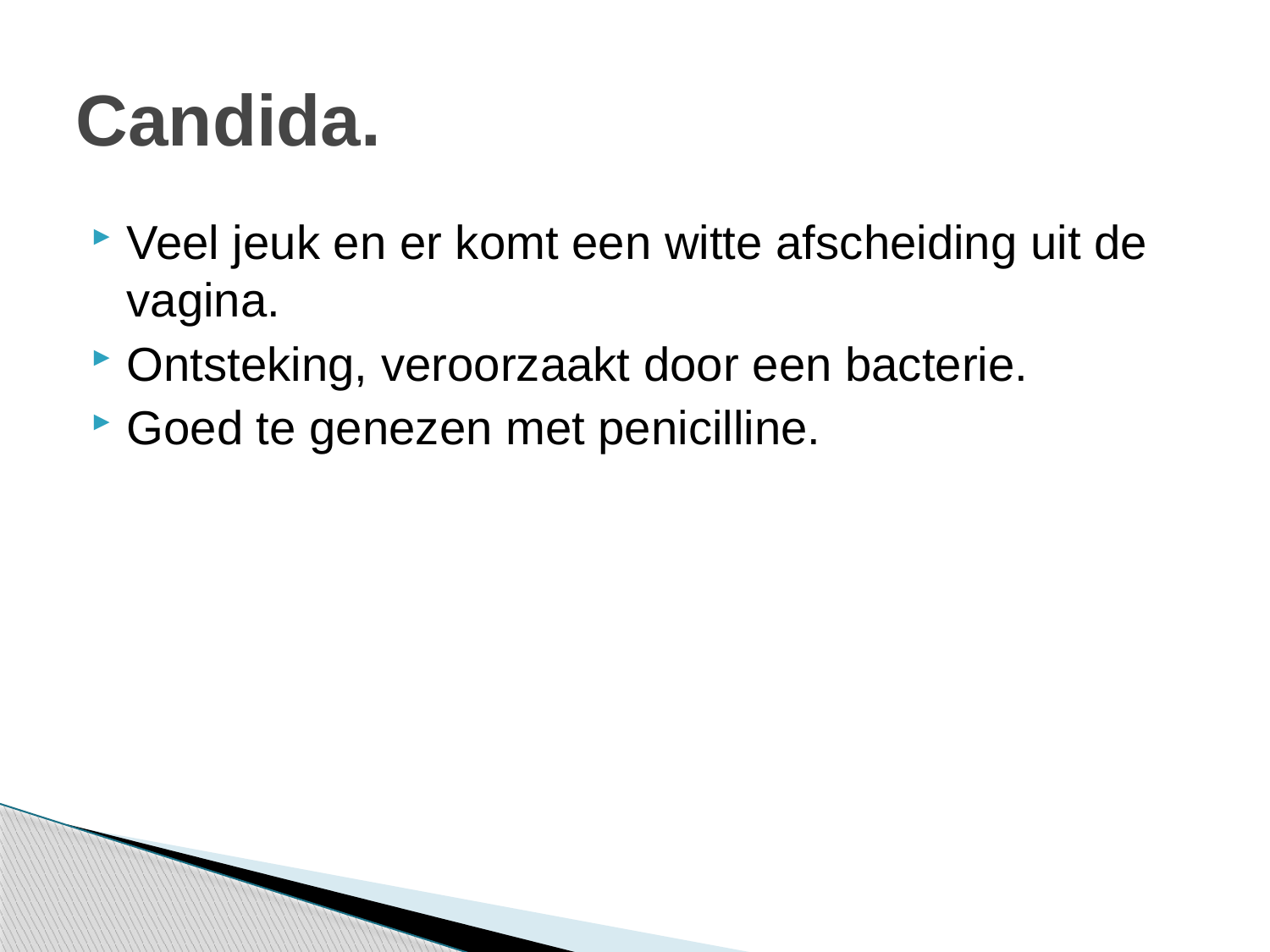

# Candida.
Veel jeuk en er komt een witte afscheiding uit de vagina.
Ontsteking, veroorzaakt door een bacterie.
Goed te genezen met penicilline.